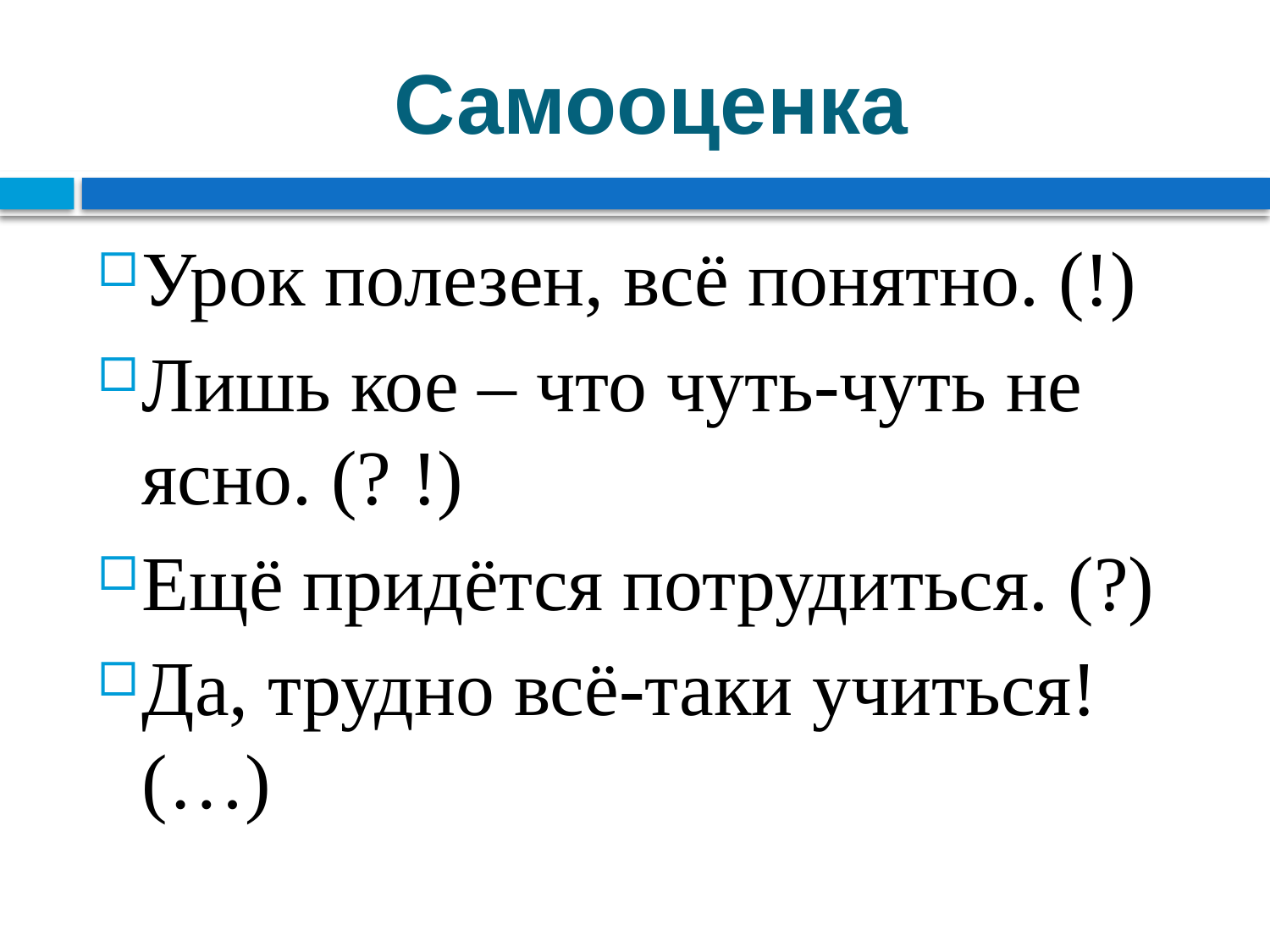

# Самооценка
Урок полезен, всё понятно. (!)
Лишь кое – что чуть-чуть не ясно. (? !)
Ещё придётся потрудиться. (?)
Да, трудно всё-таки учиться! (…)